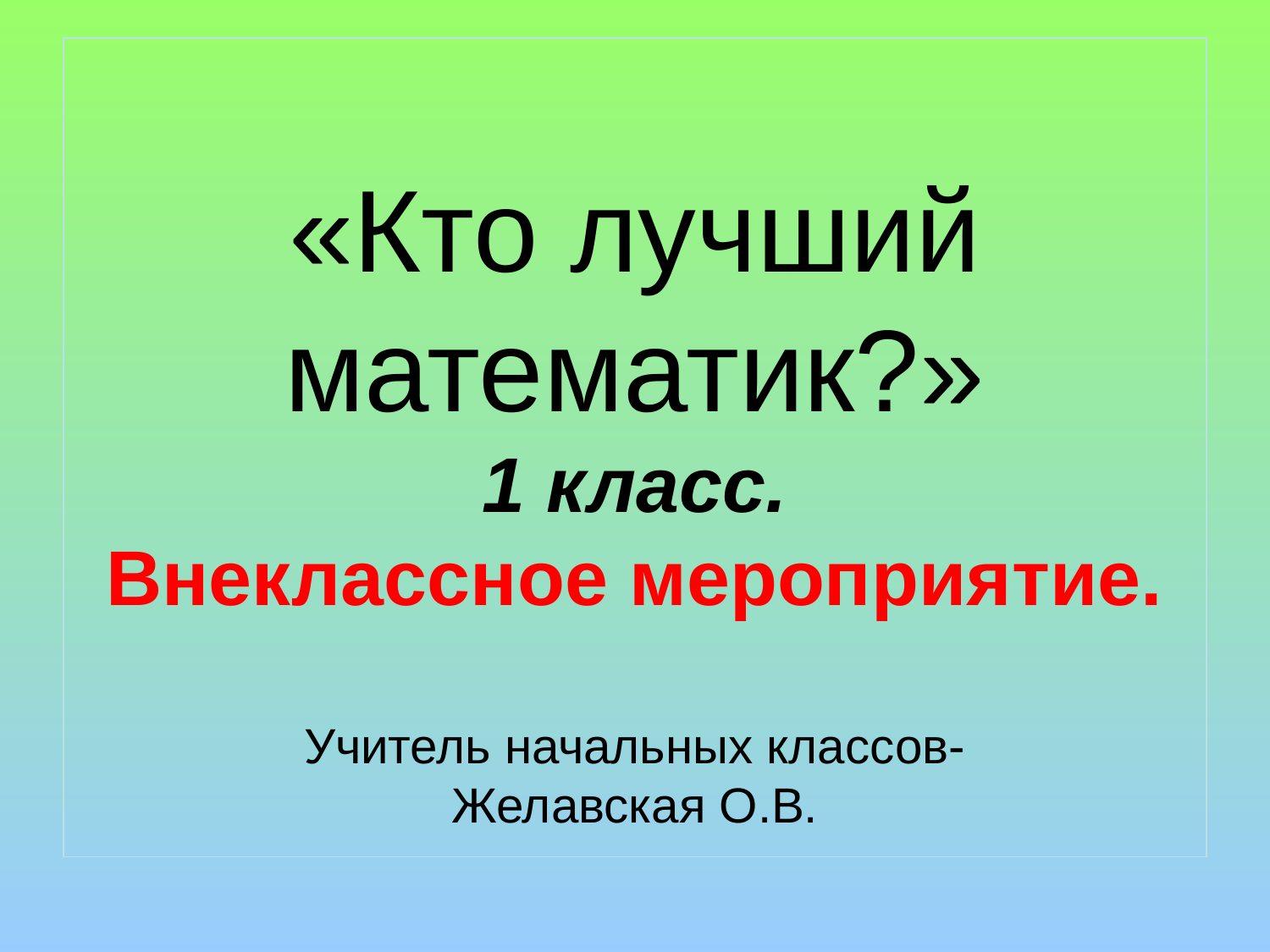

# «Кто лучший математик?» 1 класс. Внеклассное мероприятие. Учитель начальных классов- Желавская О.В.